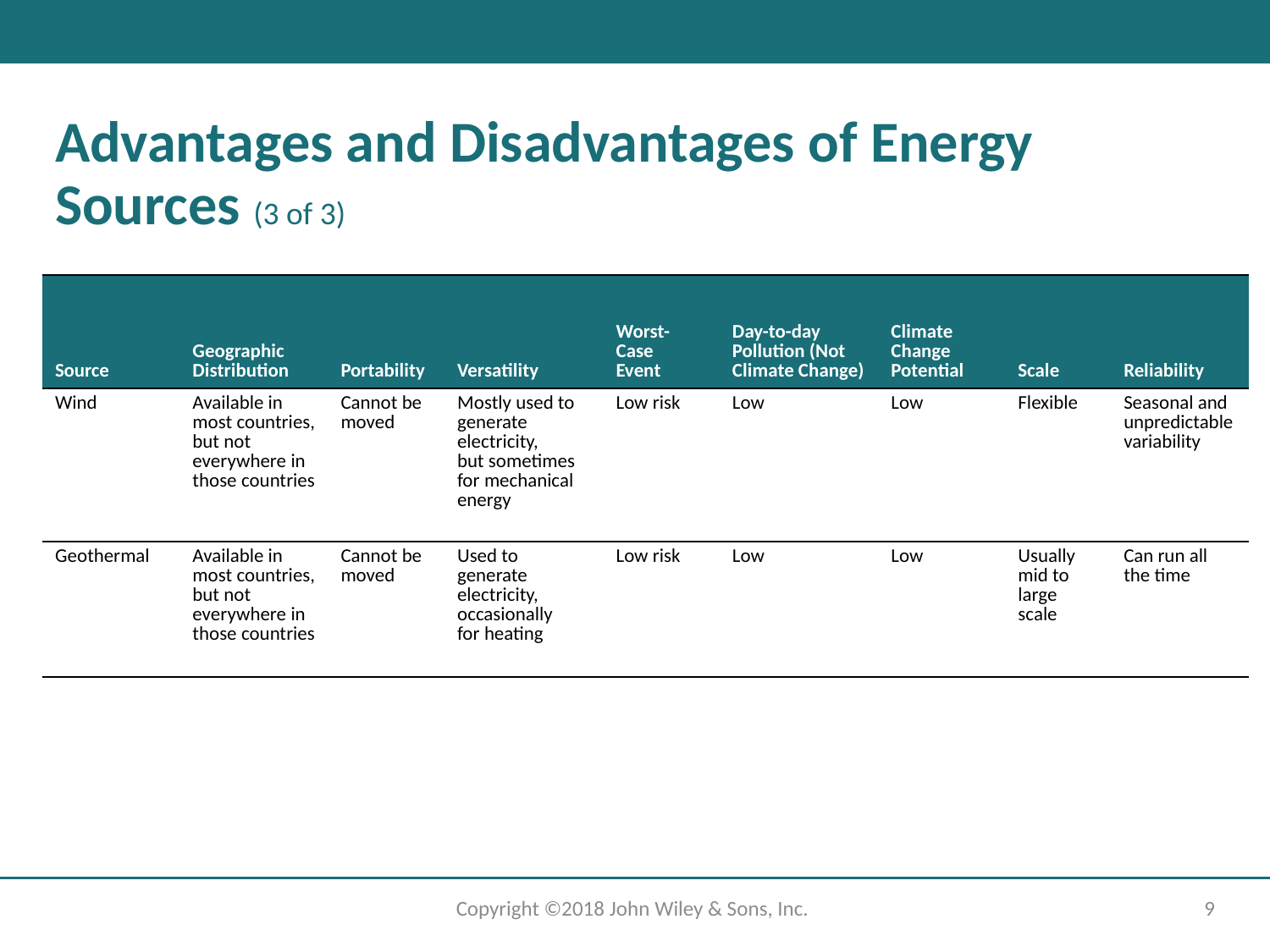

# Advantages and Disadvantages of Energy Sources (3 of 3)
| Source | Geographic Distribution | Portability | Versatility | Worst-Case Event | Day-to-day Pollution (Not Climate Change) | Climate Change Potential | Scale | Reliability |
| --- | --- | --- | --- | --- | --- | --- | --- | --- |
| Wind | Available in most countries, but not everywhere in those countries | Cannot be moved | Mostly used to generate electricity, but sometimes for mechanical energy | Low risk | Low | Low | Flexible | Seasonal and unpredictable variability |
| Geothermal | Available in most countries, but not everywhere in those countries | Cannot be moved | Used to generate electricity, occasionally for heating | Low risk | Low | Low | Usually mid to large scale | Can run all the time |
Copyright ©2018 John Wiley & Sons, Inc.
9